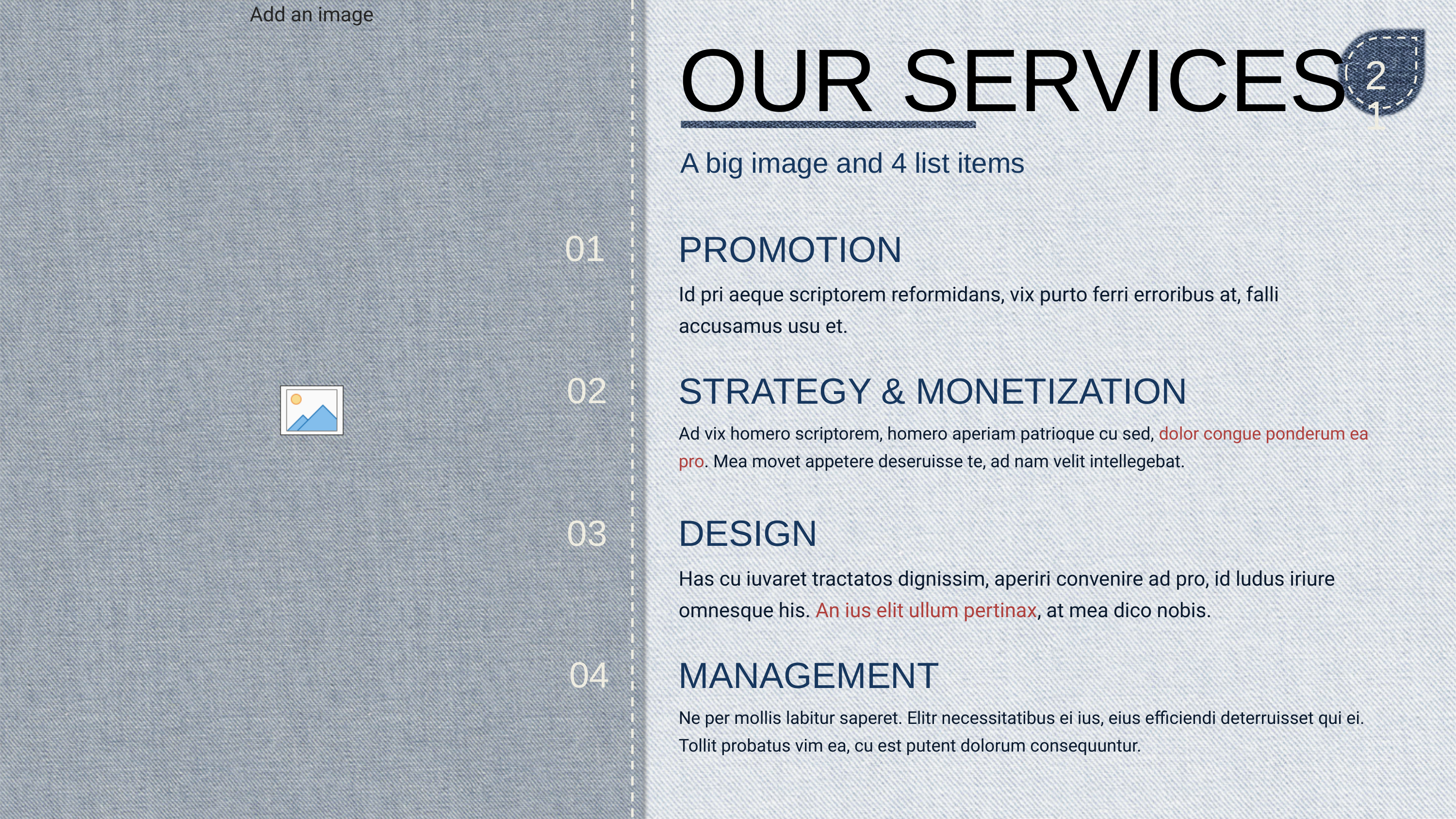

# OUR SERVICES
21
A big image and 4 list items

PROMOTION
01
Id pri aeque scriptorem reformidans, vix purto ferri erroribus at, falli accusamus usu et.

STRATEGY & MONETIZATION
02
Ad vix homero scriptorem, homero aperiam patrioque cu sed, dolor congue ponderum ea pro. Mea movet appetere deseruisse te, ad nam velit intellegebat.

DESIGN
03
Has cu iuvaret tractatos dignissim, aperiri convenire ad pro, id ludus iriure omnesque his. An ius elit ullum pertinax, at mea dico nobis.

MANAGEMENT
04
Ne per mollis labitur saperet. Elitr necessitatibus ei ius, eius efficiendi deterruisset qui ei. Tollit probatus vim ea, cu est putent dolorum consequuntur.